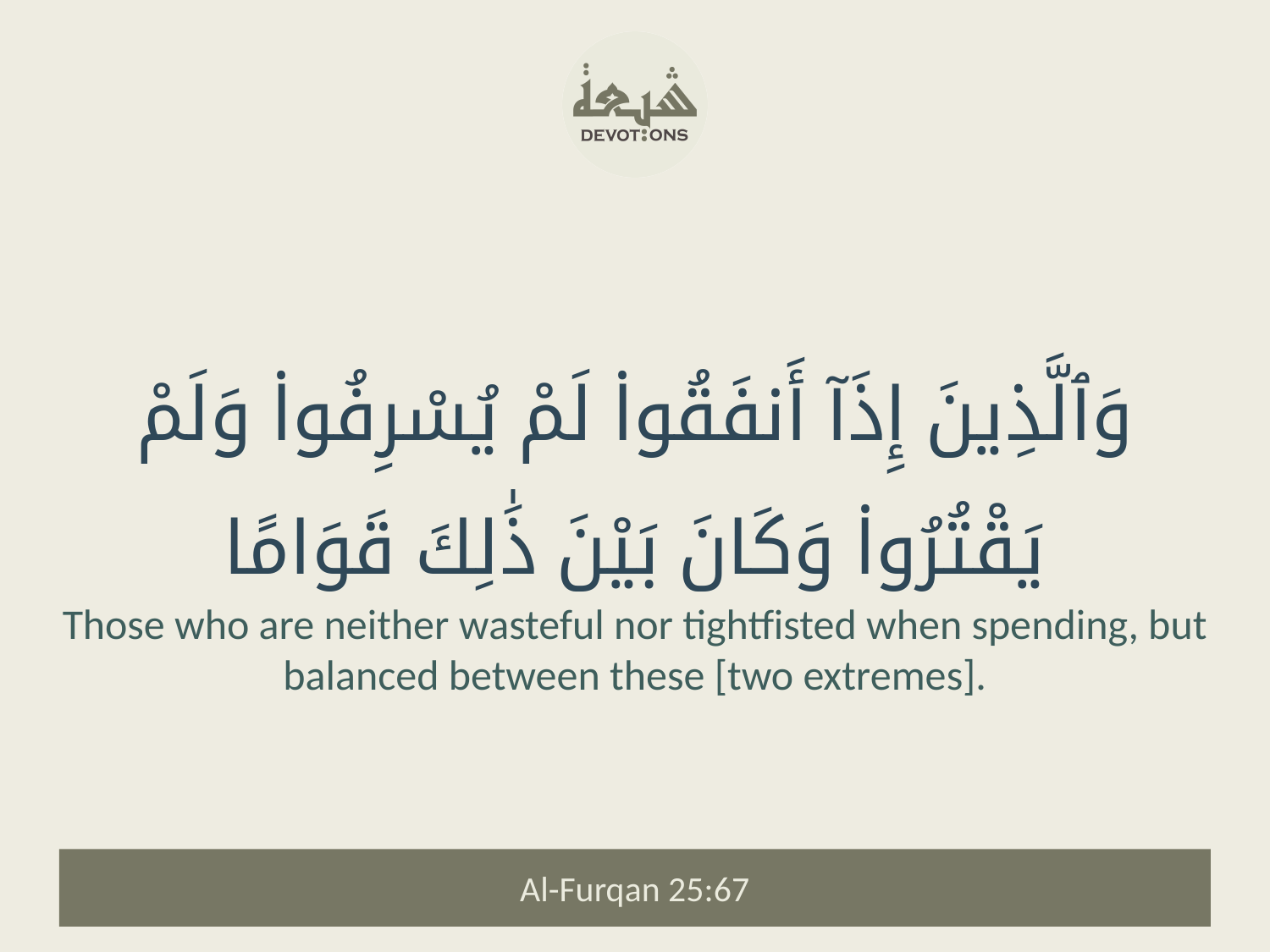

وَٱلَّذِينَ إِذَآ أَنفَقُوا۟ لَمْ يُسْرِفُوا۟ وَلَمْ يَقْتُرُوا۟ وَكَانَ بَيْنَ ذَٰلِكَ قَوَامًا
Those who are neither wasteful nor tightfisted when spending, but balanced between these [two extremes].
Al-Furqan 25:67